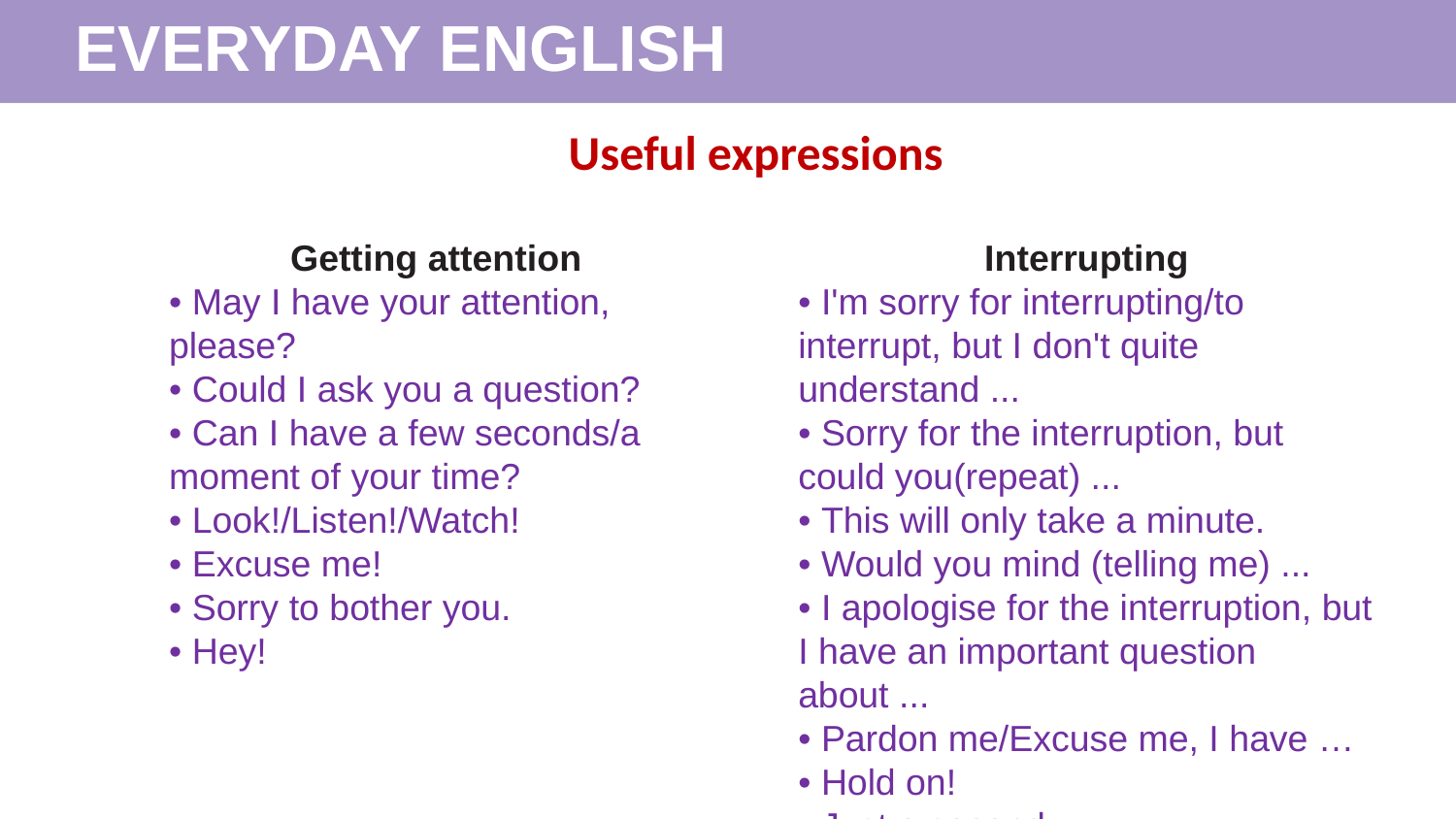

EVERYDAY ENGLISH

Useful expressions
Getting attention
• May I have your attention, please?
• Could I ask you a question?
• Can I have a few seconds/a moment of your time?
• Look!/Listen!/Watch!
• Excuse me!
• Sorry to bother you.
• Hey!

 Interrupting
• I'm sorry for interrupting/to interrupt, but I don't quite understand ...
• Sorry for the interruption, but could you(repeat) ...
• This will only take a minute.
• Would you mind (telling me) ...
• I apologise for the interruption, but I have an important question about ...
• Pardon me/Excuse me, I have …
• Hold on!
• Just a second.